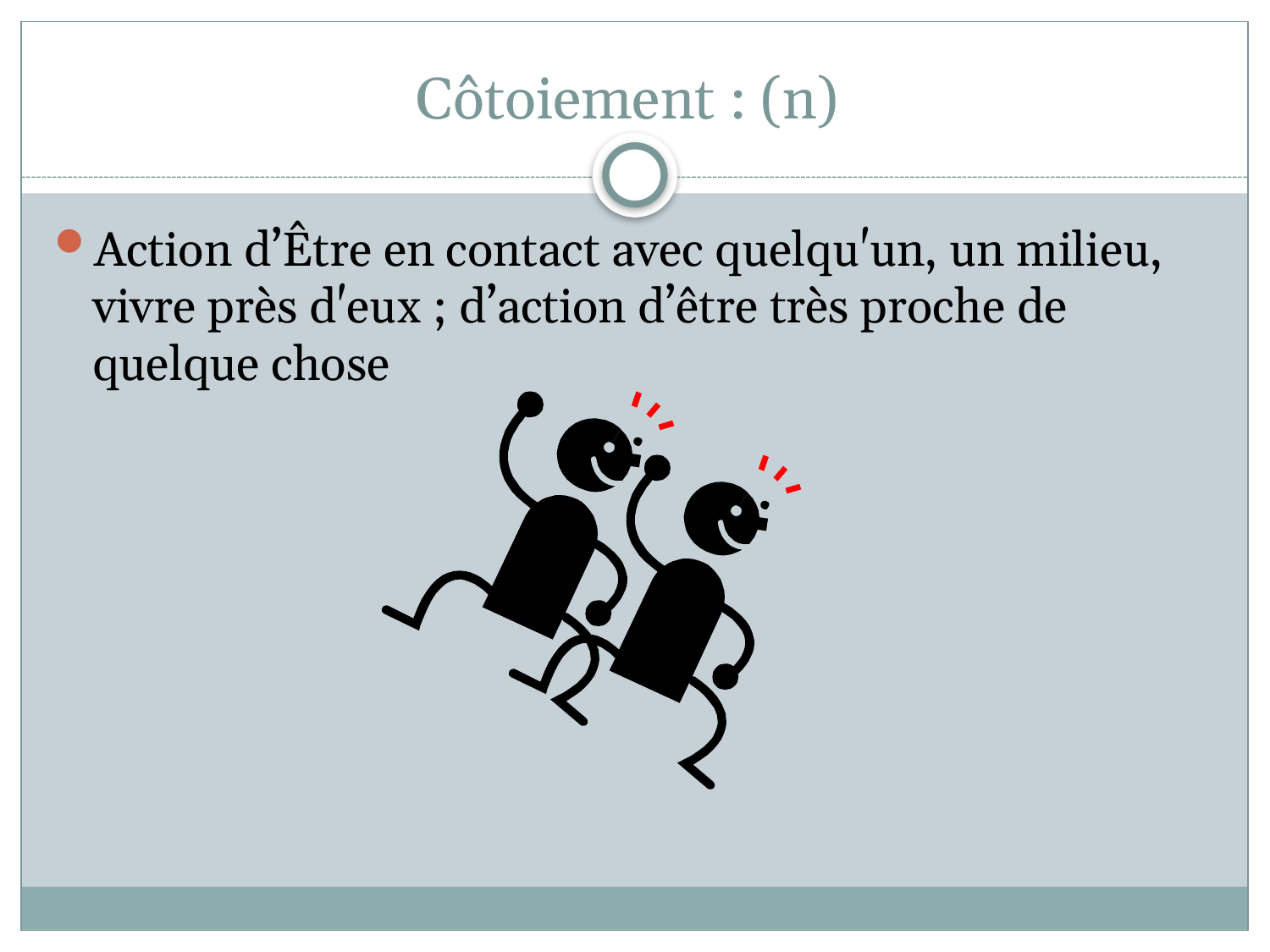

# Côtoiement : (n)
Action d’Être en contact avec quelqu'un, un milieu, vivre près d'eux ; d’action d’être très proche de quelque chose